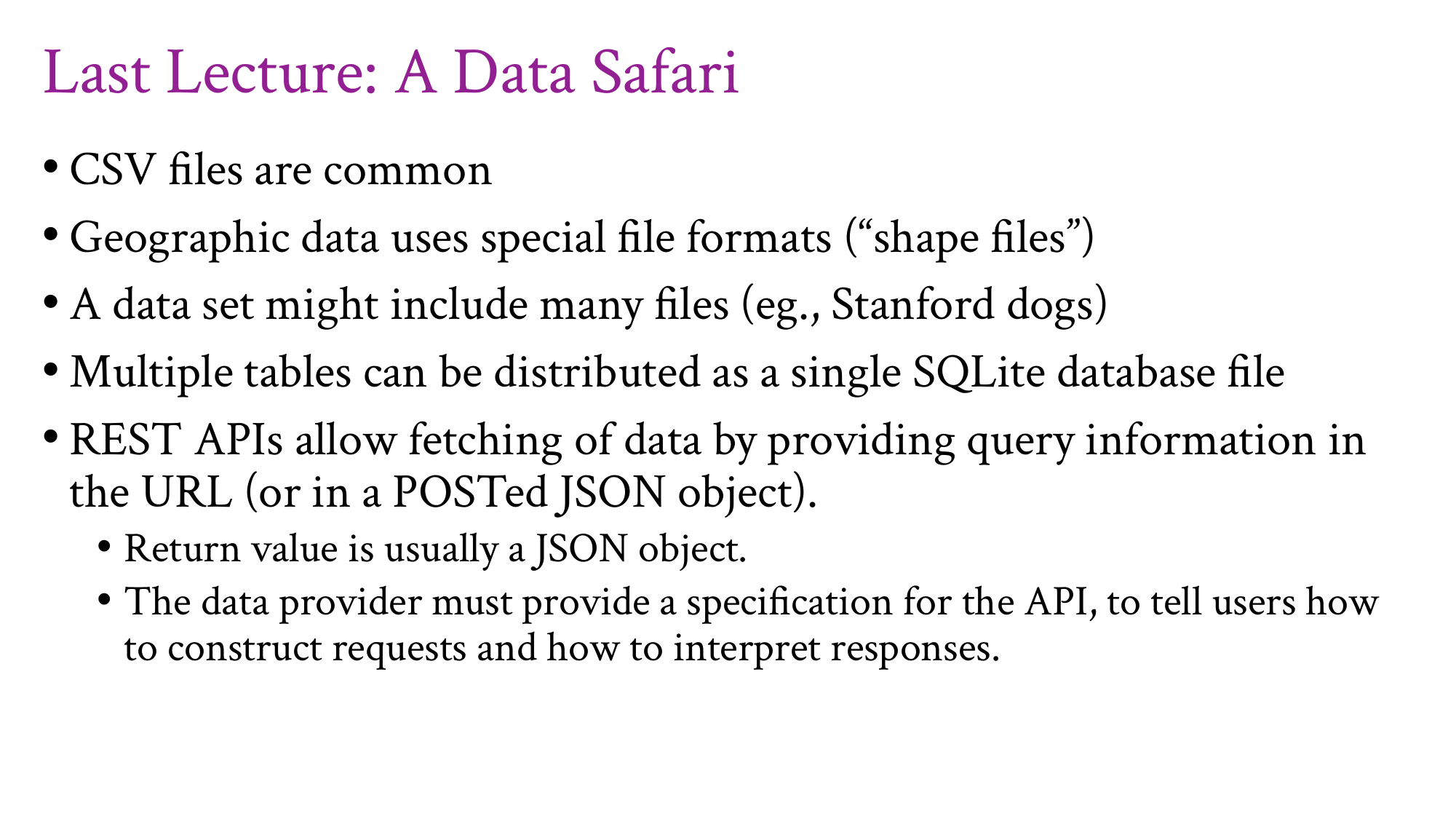

# Last Lecture: A Data Safari
CSV files are common
Geographic data uses special file formats (“shape files”)
A data set might include many files (eg., Stanford dogs)
Multiple tables can be distributed as a single SQLite database file
REST APIs allow fetching of data by providing query information in the URL (or in a POSTed JSON object).
Return value is usually a JSON object.
The data provider must provide a specification for the API, to tell users how to construct requests and how to interpret responses.